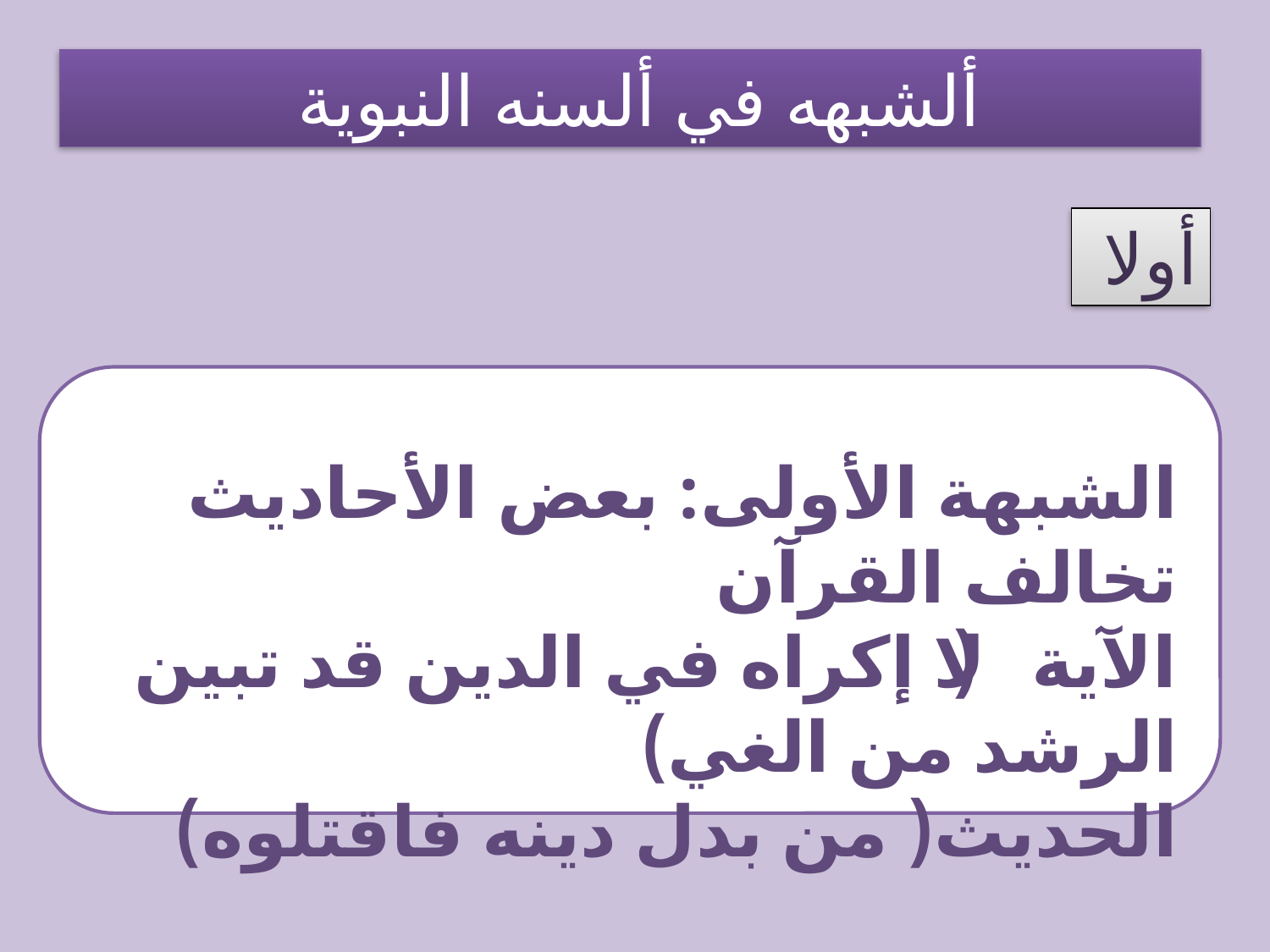

ألشبهه في ألسنه النبوية
أولا

الشبهة الأولى: بعض الأحاديث تخالف القرآن
الآية( لا إكراه في الدين قد تبين الرشد من الغي)
الحديث( من بدل دينه فاقتلوه)